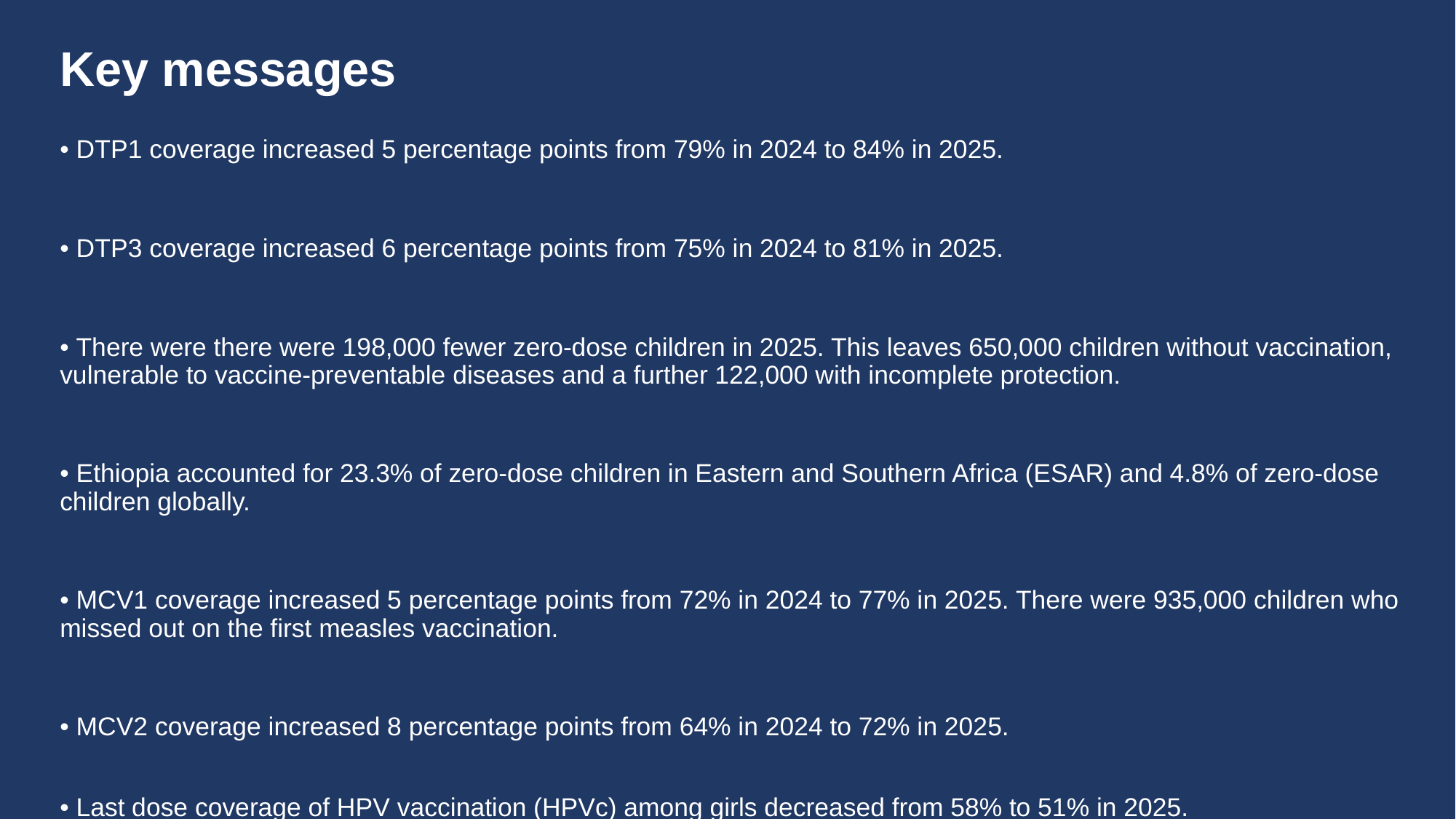

# Key messages
• DTP1 coverage increased 5 percentage points from 79% in 2024 to 84% in 2025.

• DTP3 coverage increased 6 percentage points from 75% in 2024 to 81% in 2025.

• There were there were 198,000 fewer zero-dose children in 2025. This leaves 650,000 children without vaccination, vulnerable to vaccine-preventable diseases and a further 122,000 with incomplete protection.

• Ethiopia accounted for 23.3% of zero-dose children in Eastern and Southern Africa (ESAR) and 4.8% of zero-dose children globally.

• MCV1 coverage increased 5 percentage points from 72% in 2024 to 77% in 2025. There were 935,000 children who missed out on the first measles vaccination.

• MCV2 coverage increased 8 percentage points from 64% in 2024 to 72% in 2025.

• Last dose coverage of HPV vaccination (HPVc) among girls decreased from 58% to 51% in 2025.